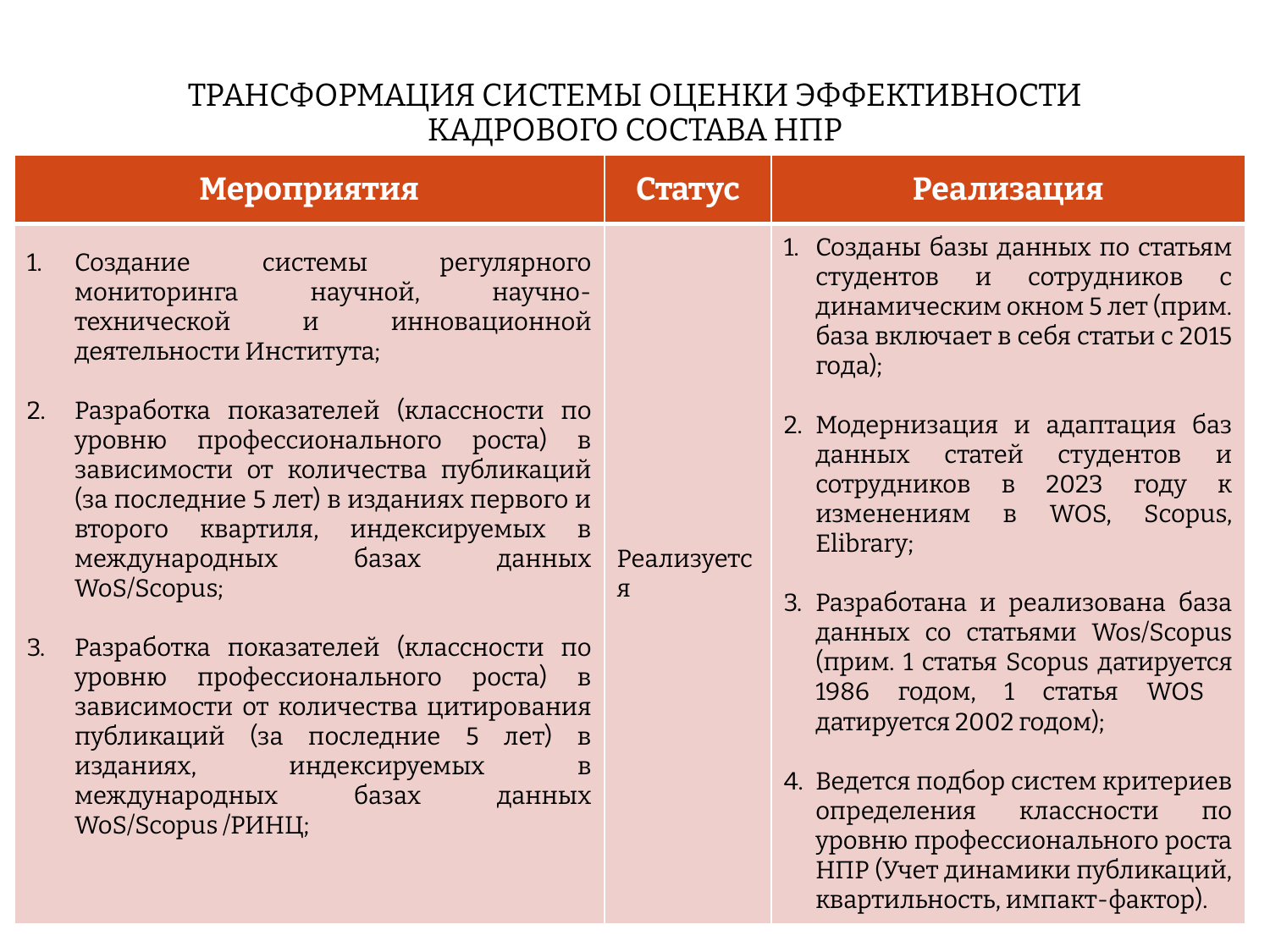

# Трансформация системы оценки эффективности кадрового состава НПР
| Мероприятия | Статус | Реализация |
| --- | --- | --- |
| Создание системы регулярного мониторинга научной, научно-технической и инновационной деятельности Института; Разработка показателей (классности по уровню профессионального роста) в зависимости от количества публикаций (за последние 5 лет) в изданиях первого и второго квартиля, индексируемых в международных базах данных WoS/Scopus; Разработка показателей (классности по уровню профессионального роста) в зависимости от количества цитирования публикаций (за последние 5 лет) в изданиях, индексируемых в международных базах данных WoS/Scopus /РИНЦ; | Реализуется | Созданы базы данных по статьям студентов и сотрудников с динамическим окном 5 лет (прим. база включает в себя статьи с 2015 года); Модернизация и адаптация баз данных статей студентов и сотрудников в 2023 году к изменениям в WOS, Scopus, Elibrary; Разработана и реализована база данных со статьями Wos/Scopus (прим. 1 статья Scopus датируется 1986 годом, 1 статья WOS датируется 2002 годом); Ведется подбор систем критериев определения классности по уровню профессионального роста НПР (Учет динамики публикаций, квартильность, импакт-фактор). |